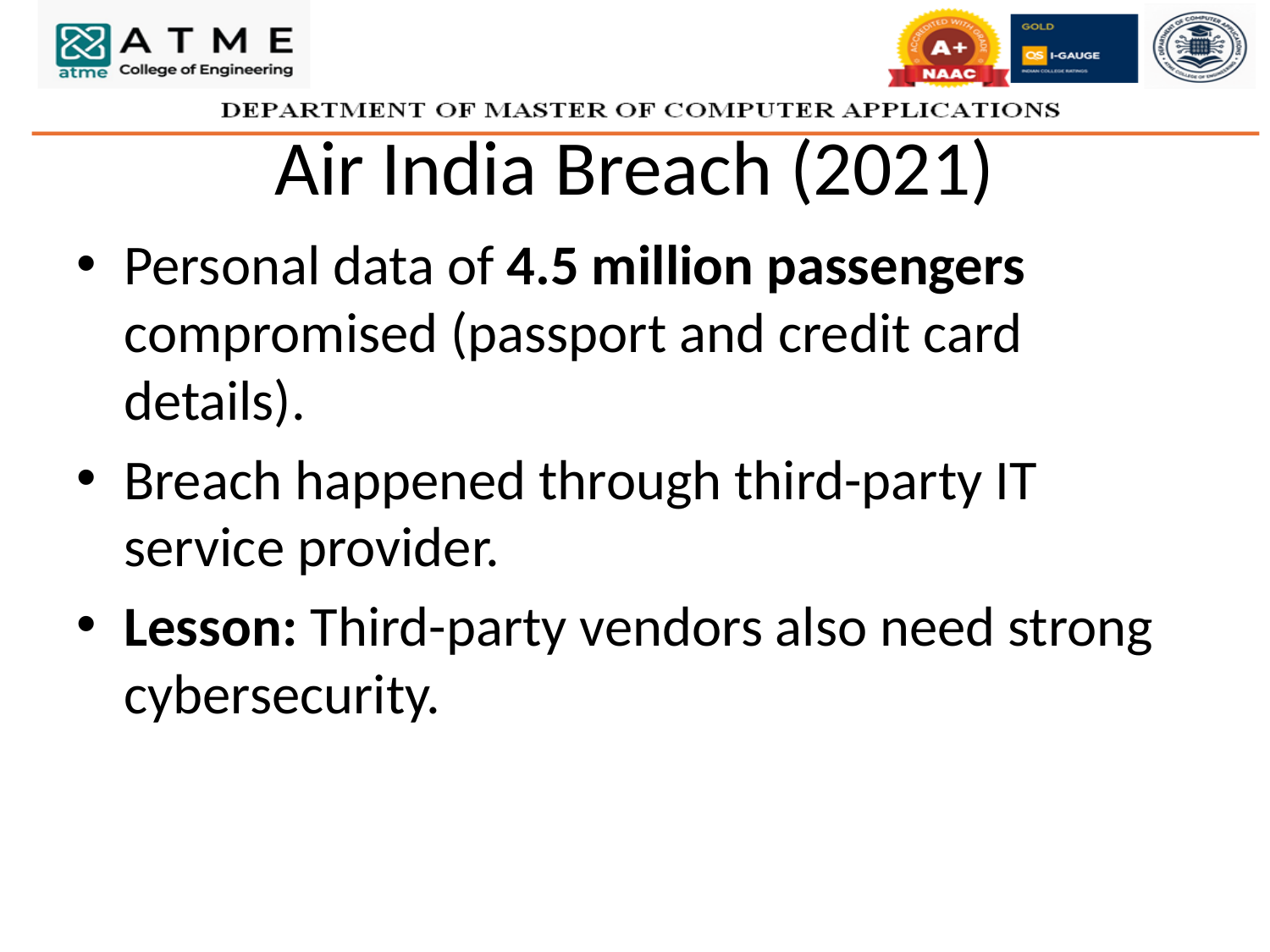

# Air India Breach (2021)
Personal data of 4.5 million passengers compromised (passport and credit card details).
Breach happened through third-party IT service provider.
Lesson: Third-party vendors also need strong cybersecurity.